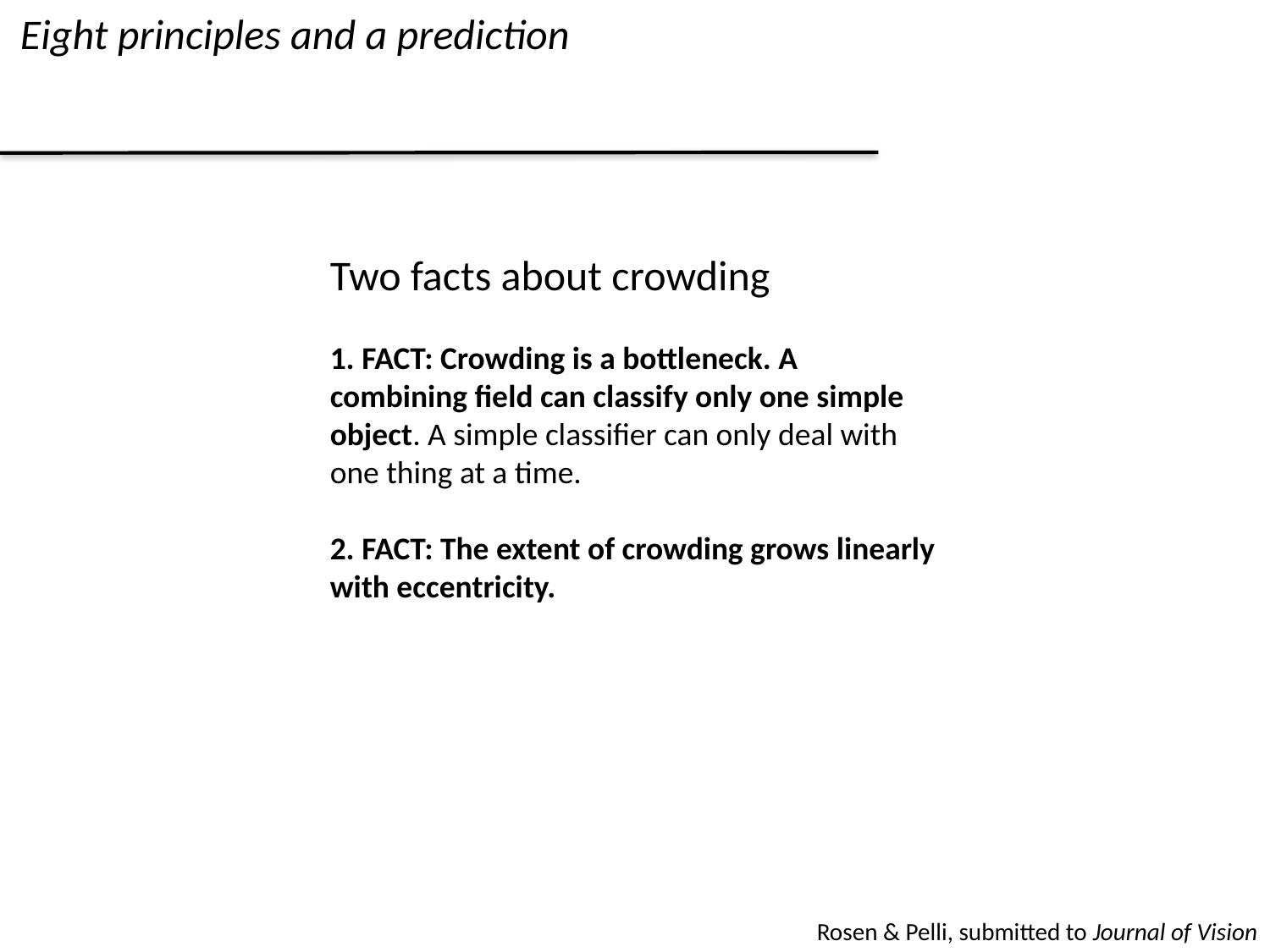

Eight principles and a prediction
Two facts about crowding

1. FACT: Crowding is a bottleneck. A combining field can classify only one simple object. A simple classifier can only deal with one thing at a time.

2. FACT: The extent of crowding grows linearly with eccentricity.
Rosen & Pelli, submitted to Journal of Vision